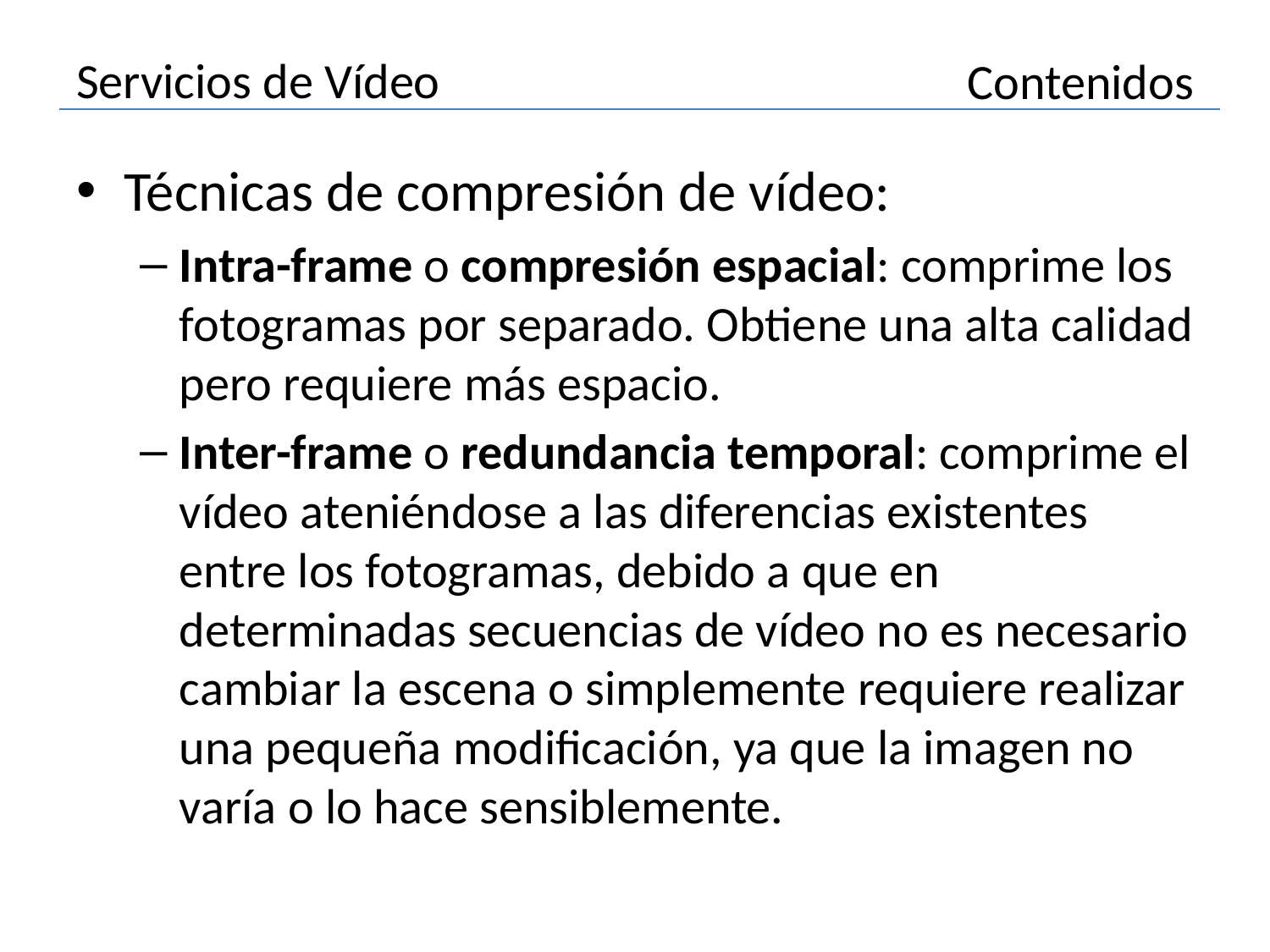

# Servicios de Vídeo
Contenidos
Técnicas de compresión de vídeo:
Intra-frame o compresión espacial: comprime los fotogramas por separado. Obtiene una alta calidad pero requiere más espacio.
Inter-frame o redundancia temporal: comprime el vídeo ateniéndose a las diferencias existentes entre los fotogramas, debido a que en determinadas secuencias de vídeo no es necesario cambiar la escena o simplemente requiere realizar una pequeña modificación, ya que la imagen no varía o lo hace sensiblemente.